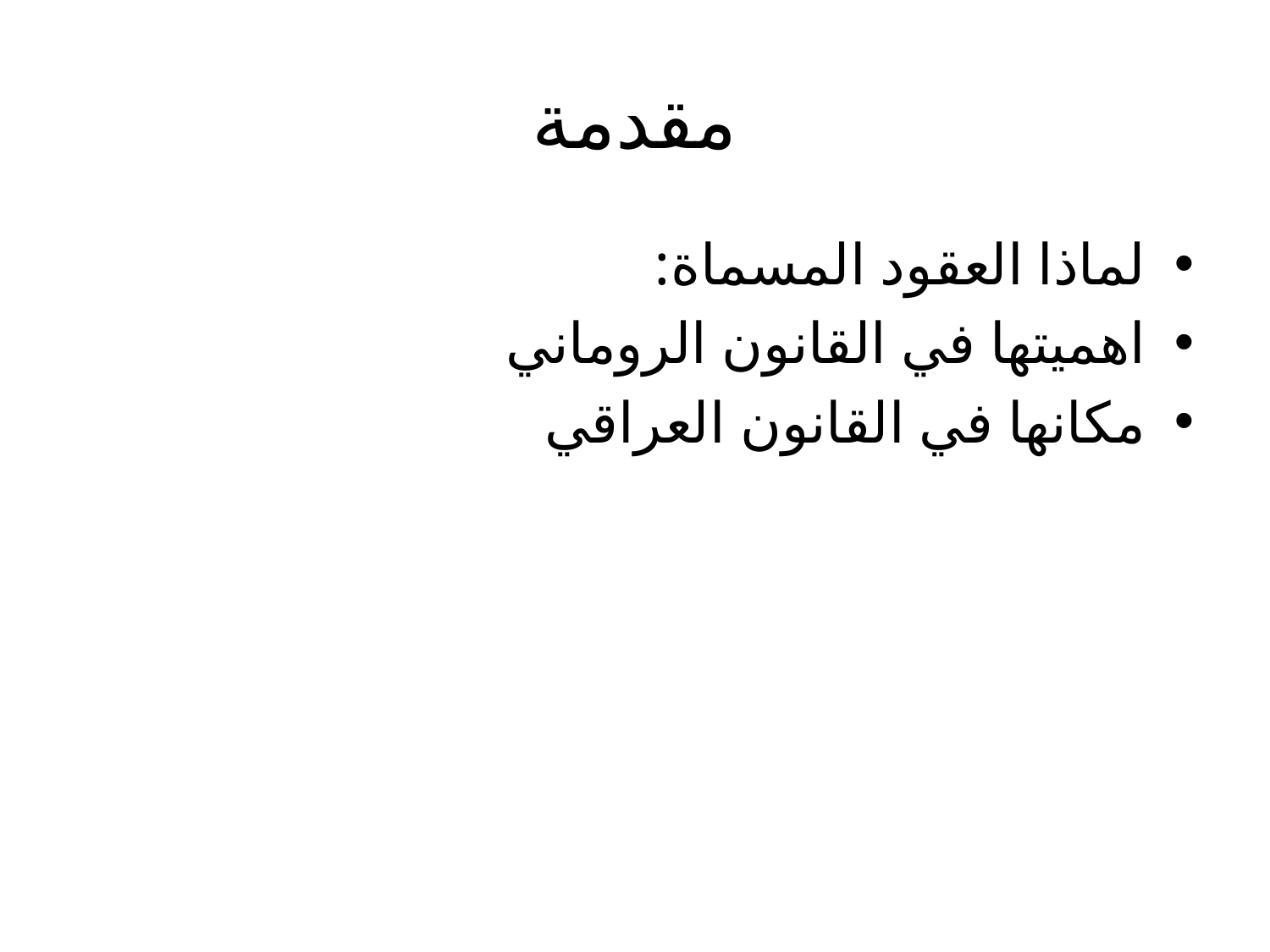

# مقدمة
لماذا العقود المسماة:
اهميتها في القانون الروماني
مكانها في القانون العراقي